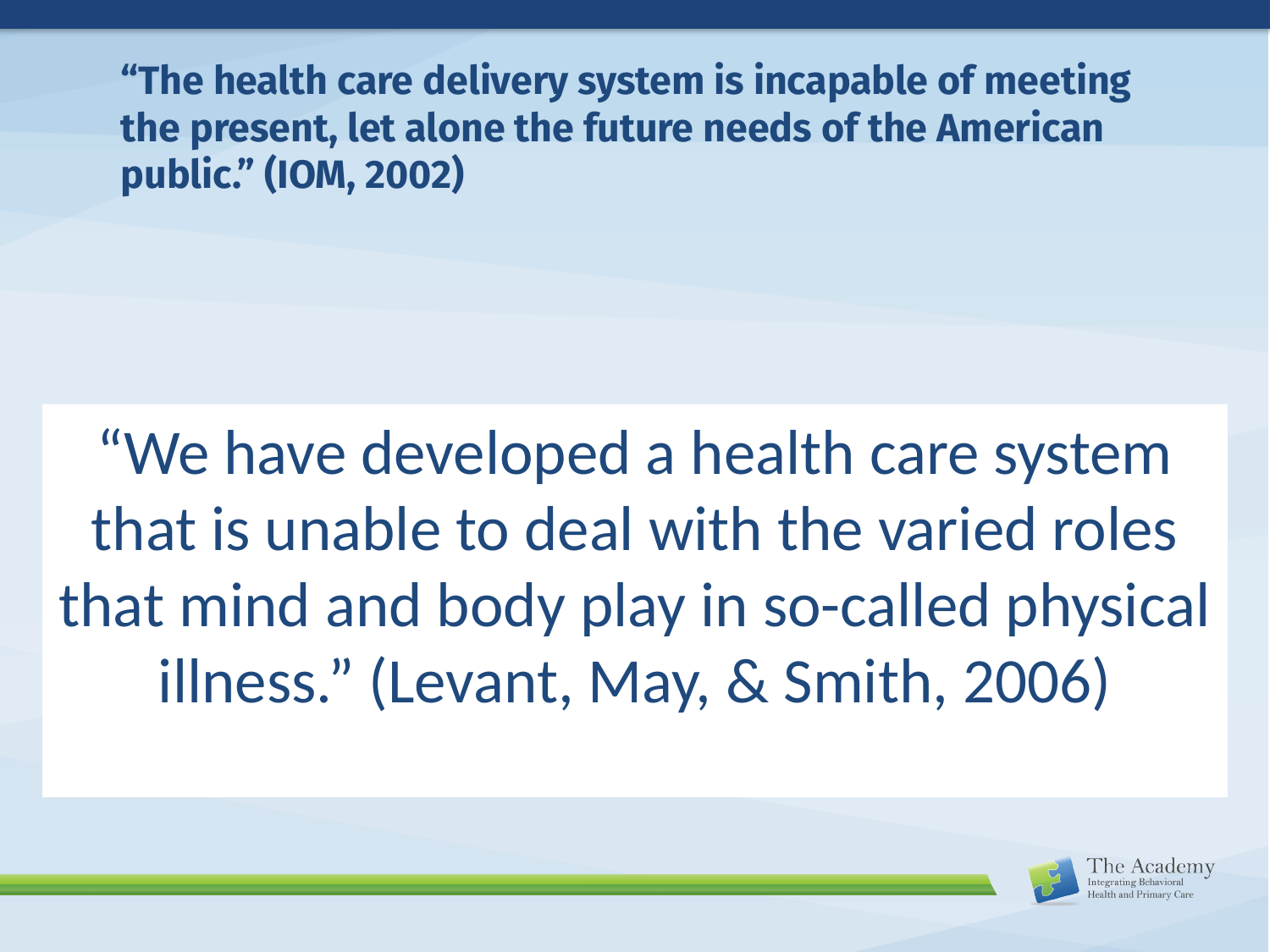

“The health care delivery system is incapable of meeting the present, let alone the future needs of the American public.” (IOM, 2002)
“We have developed a health care system that is unable to deal with the varied roles that mind and body play in so-called physical illness.” (Levant, May, & Smith, 2006)